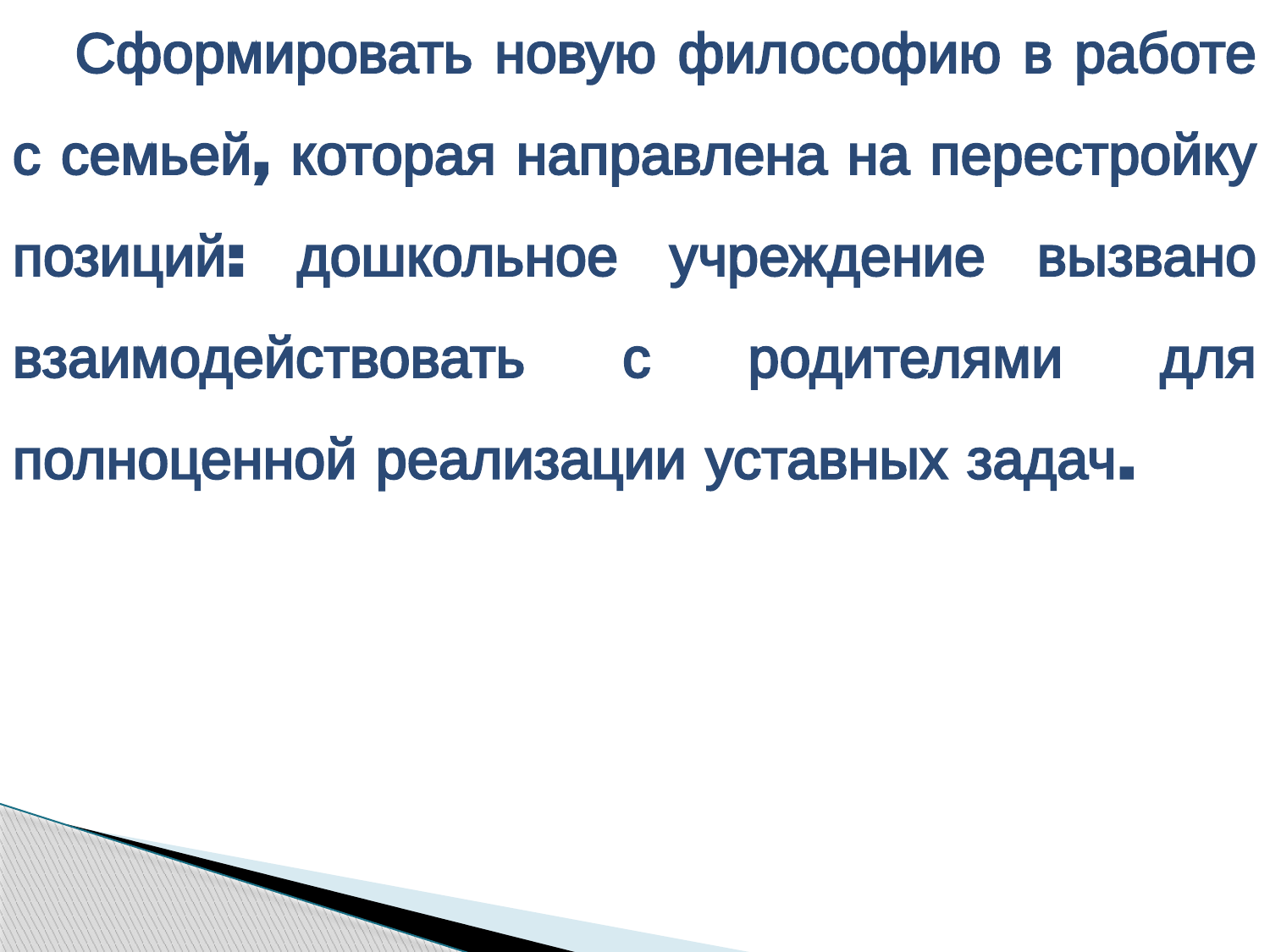

Сформировать новую философию в работе с семьей, которая направлена на перестройку позиций: дошкольное учреждение вызвано взаимодействовать с родителями для полноценной реализации уставных задач.